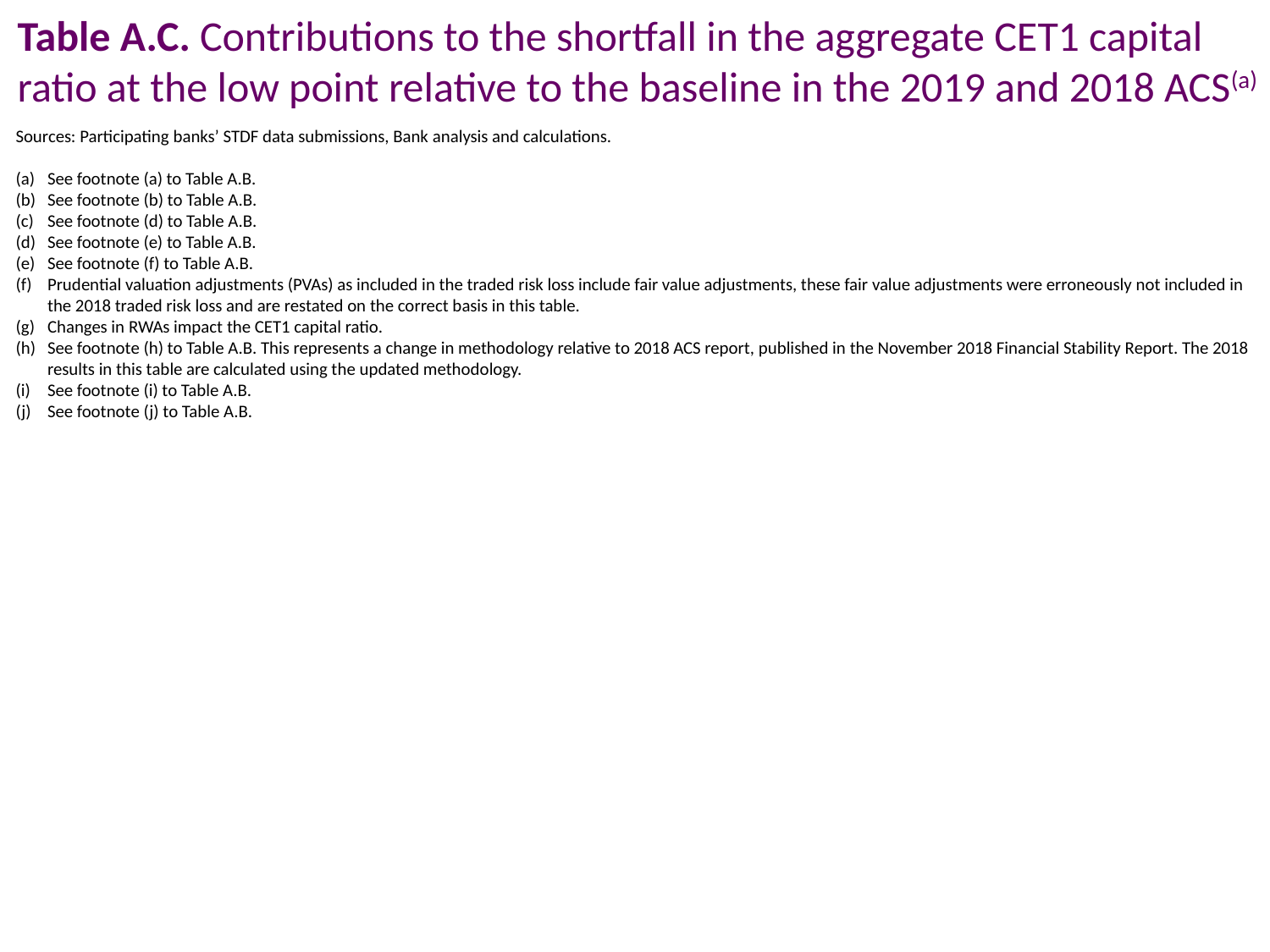

Table A.C. Contributions to the shortfall in the aggregate CET1 capital ratio at the low point relative to the baseline in the 2019 and 2018 ACS(a)
Sources: Participating banks’ STDF data submissions, Bank analysis and calculations.

See footnote (a) to Table A.B.
See footnote (b) to Table A.B.
See footnote (d) to Table A.B.
See footnote (e) to Table A.B.
See footnote (f) to Table A.B.
Prudential valuation adjustments (PVAs) as included in the traded risk loss include fair value adjustments, these fair value adjustments were erroneously not included in the 2018 traded risk loss and are restated on the correct basis in this table.
Changes in RWAs impact the CET1 capital ratio.
See footnote (h) to Table A.B. This represents a change in methodology relative to 2018 ACS report, published in the November 2018 Financial Stability Report. The 2018 results in this table are calculated using the updated methodology.
See footnote (i) to Table A.B.
See footnote (j) to Table A.B.